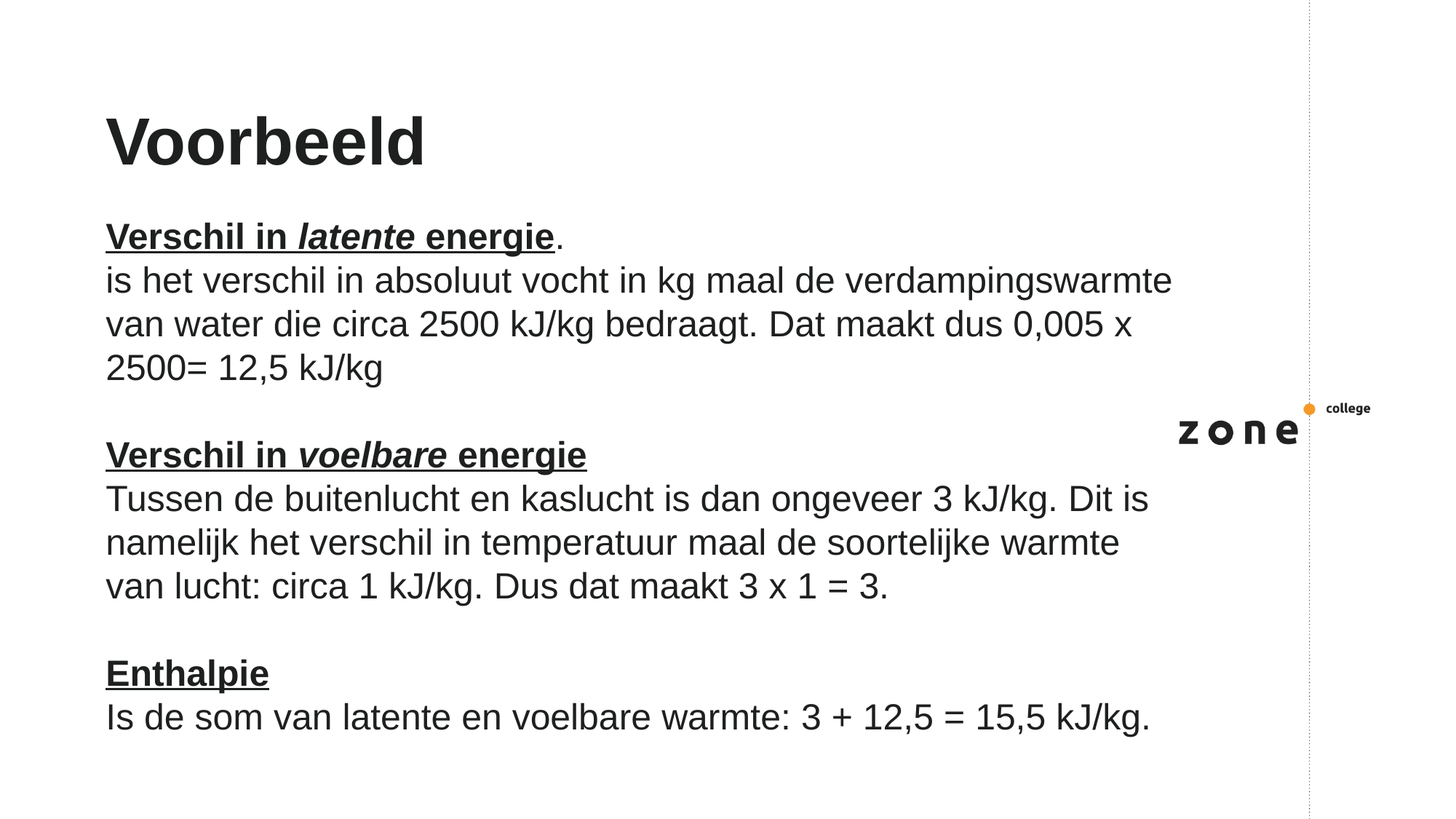

# Voorbeeld
Verschil in latente energie.
is het verschil in absoluut vocht in kg maal de verdampingswarmte van water die circa 2500 kJ/kg bedraagt. Dat maakt dus 0,005 x 2500= 12,5 kJ/kg

Verschil in voelbare energie
Tussen de buitenlucht en kaslucht is dan ongeveer 3 kJ/kg. Dit is namelijk het verschil in temperatuur maal de soortelijke warmte van lucht: circa 1 kJ/kg. Dus dat maakt 3 x 1 = 3.

Enthalpie
Is de som van latente en voelbare warmte: 3 + 12,5 = 15,5 kJ/kg.